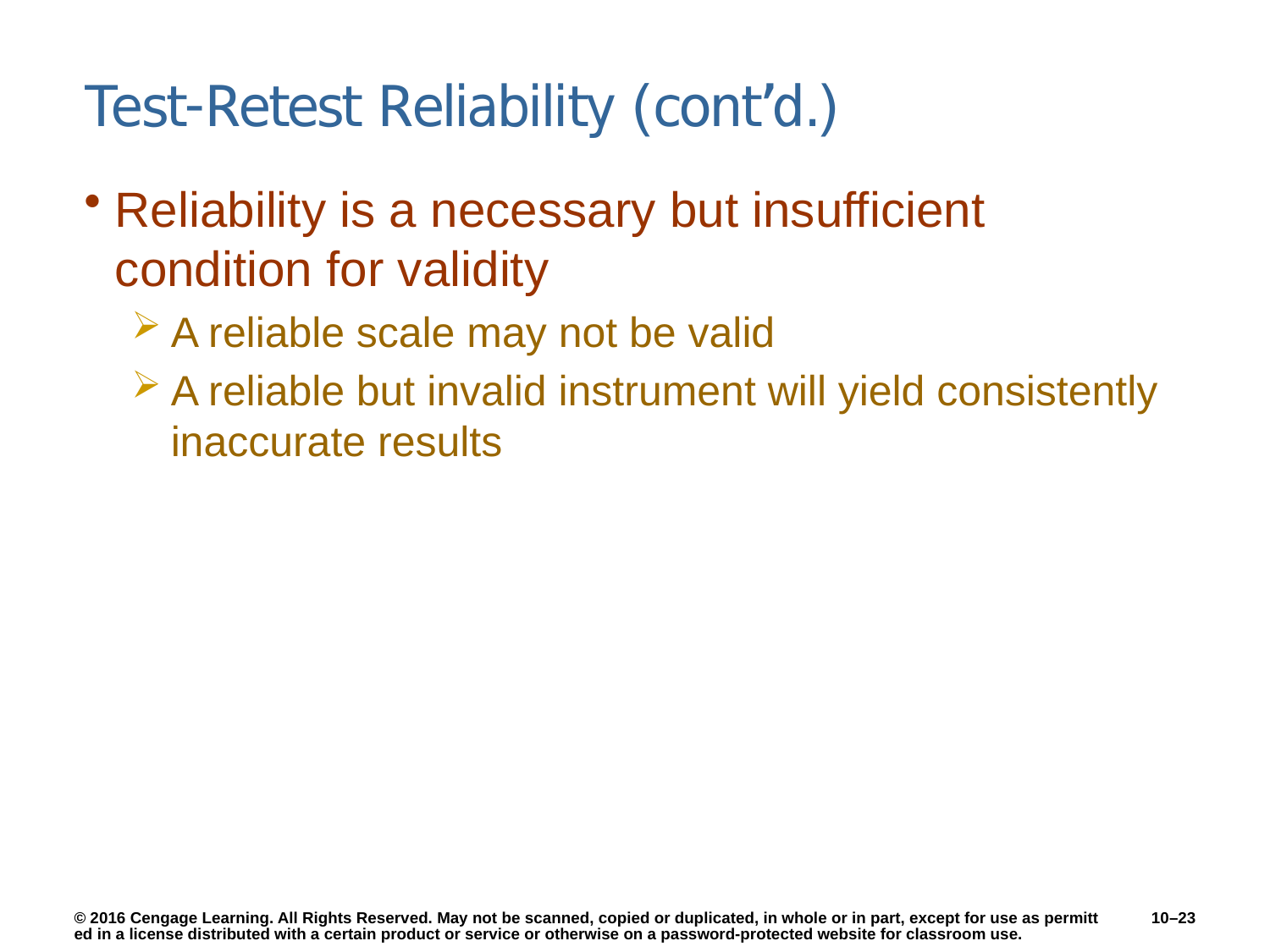

# Test-Retest Reliability (cont’d.)
Reliability is a necessary but insufficient condition for validity
A reliable scale may not be valid
A reliable but invalid instrument will yield consistently inaccurate results

10–23
© 2016 Cengage Learning. All Rights Reserved. May not be scanned, copied or duplicated, in whole or in part, except for use as permitted in a license distributed with a certain product or service or otherwise on a password-protected website for classroom use.